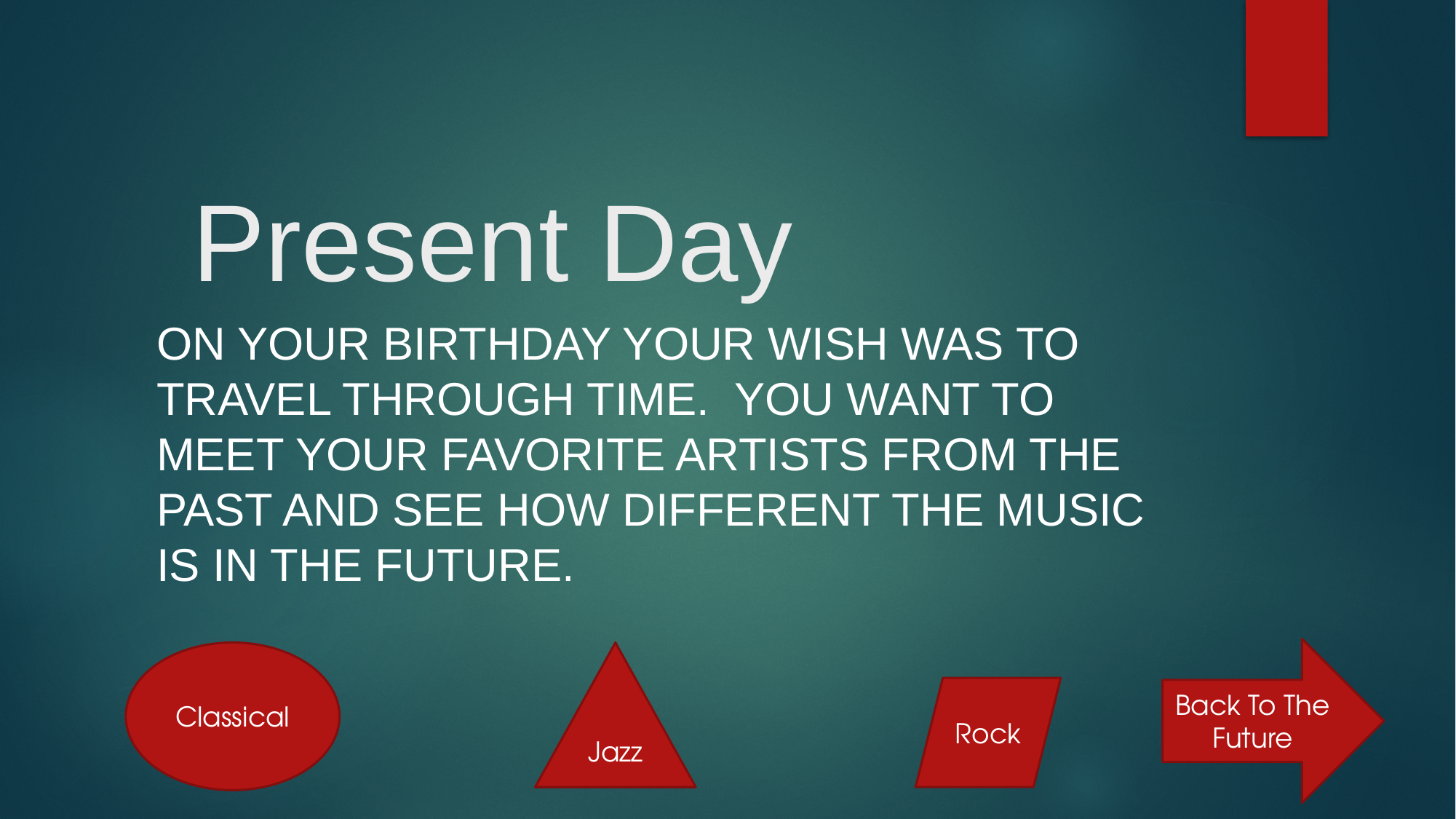

# Present Day
On your birthday your wish was to travel through time.  You want to meet your favorite artists from the past and see how different the music is in the future.
Back To The Future
Classical
Jazz
Rock